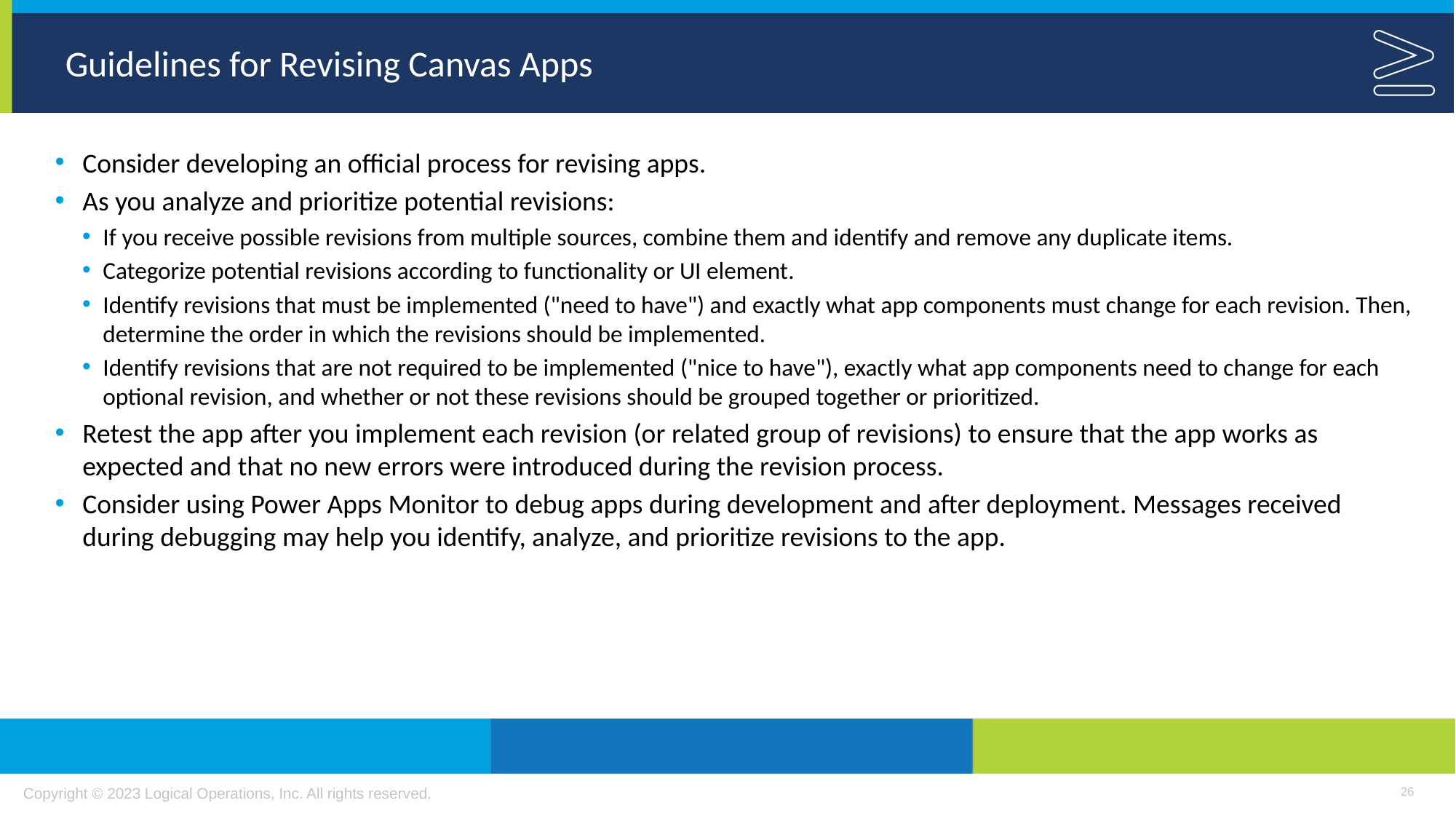

# Guidelines for Revising Canvas Apps
Consider developing an official process for revising apps.
As you analyze and prioritize potential revisions:
If you receive possible revisions from multiple sources, combine them and identify and remove any duplicate items.
Categorize potential revisions according to functionality or UI element.
Identify revisions that must be implemented ("need to have") and exactly what app components must change for each revision. Then, determine the order in which the revisions should be implemented.
Identify revisions that are not required to be implemented ("nice to have"), exactly what app components need to change for each optional revision, and whether or not these revisions should be grouped together or prioritized.
Retest the app after you implement each revision (or related group of revisions) to ensure that the app works as expected and that no new errors were introduced during the revision process.
Consider using Power Apps Monitor to debug apps during development and after deployment. Messages received during debugging may help you identify, analyze, and prioritize revisions to the app.
26